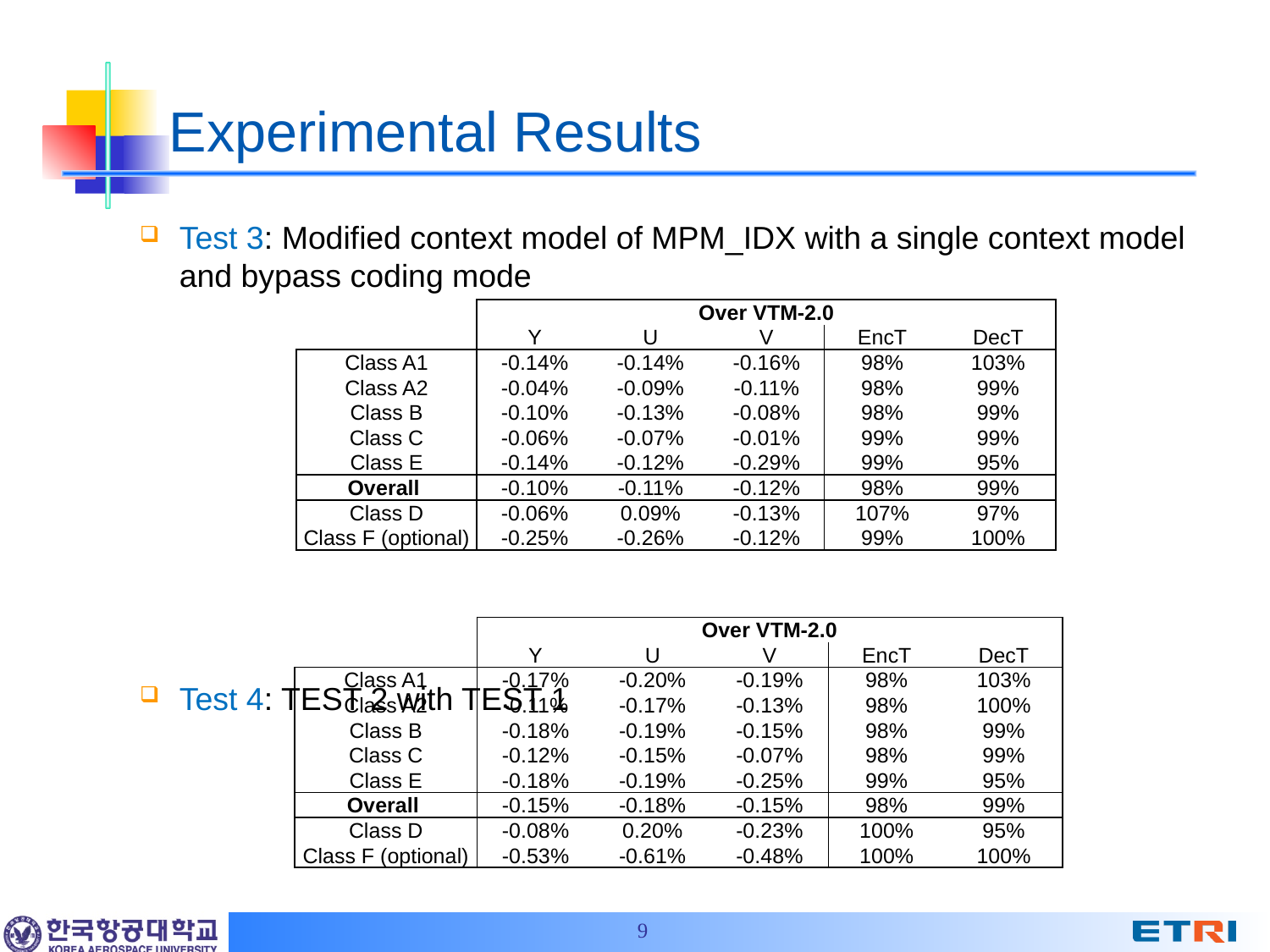

# Experimental Results
Test 3: Modified context model of MPM_IDX with a single context model and bypass coding mode

Test 4: TEST 2 with TEST 1

|  | Over VTM-2.0 |  |  |  |  |
| --- | --- | --- | --- | --- | --- |
|  | Y | U | V | EncT | DecT |
| Class A1 | -0.14% | -0.14% | -0.16% | 98% | 103% |
| Class A2 | -0.04% | -0.09% | -0.11% | 98% | 99% |
| Class B | -0.10% | -0.13% | -0.08% | 98% | 99% |
| Class C | -0.06% | -0.07% | -0.01% | 99% | 99% |
| Class E | -0.14% | -0.12% | -0.29% | 99% | 95% |
| Overall | -0.10% | -0.11% | -0.12% | 98% | 99% |
| Class D | -0.06% | 0.09% | -0.13% | 107% | 97% |
| Class F (optional) | -0.25% | -0.26% | -0.12% | 99% | 100% |
|  | Over VTM-2.0 |  |  |  |  |
| --- | --- | --- | --- | --- | --- |
|  | Y | U | V | EncT | DecT |
| Class A1 | -0.17% | -0.20% | -0.19% | 98% | 103% |
| Class A2 | -0.11% | -0.17% | -0.13% | 98% | 100% |
| Class B | -0.18% | -0.19% | -0.15% | 98% | 99% |
| Class C | -0.12% | -0.15% | -0.07% | 98% | 99% |
| Class E | -0.18% | -0.19% | -0.25% | 99% | 95% |
| Overall | -0.15% | -0.18% | -0.15% | 98% | 99% |
| Class D | -0.08% | 0.20% | -0.23% | 100% | 95% |
| Class F (optional) | -0.53% | -0.61% | -0.48% | 100% | 100% |